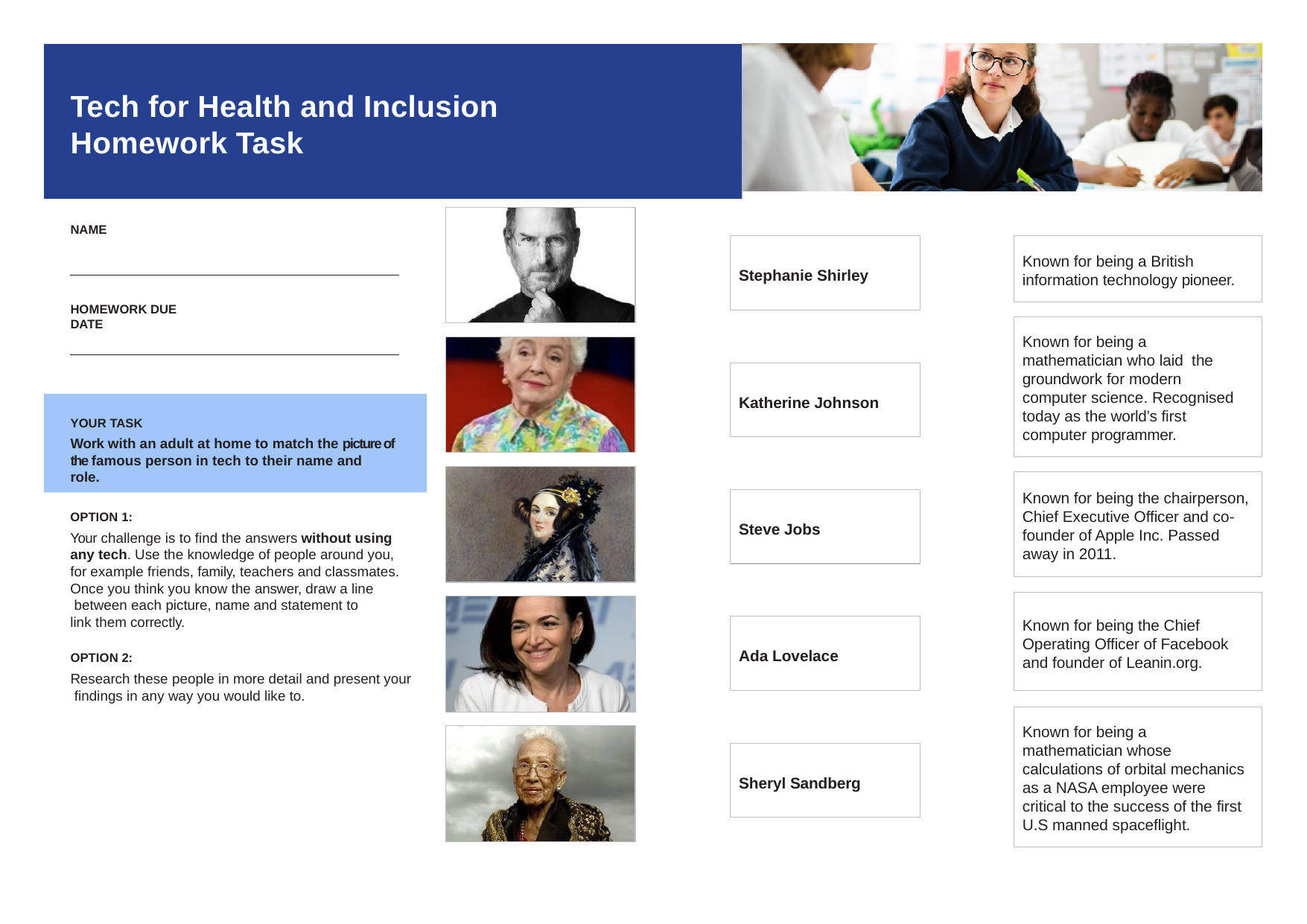

# Tech for Health and Inclusion  Homework Task

NAME
Known for being a British  information technology pioneer.

Stephanie Shirley

HOMEWORK DUE DATE
Known for being a  mathematician who laid  the groundwork for modern
computer science. Recognised  today as the world’s first  computer programmer.

Katherine Johnson

YOUR TASK
Work with an adult at home to match the picture of the famous person in tech to their name and role.

Known for being the chairperson,  Chief Executive Officer and co-  founder of Apple Inc. Passed  away in 2011.

Steve Jobs
OPTION 1:
Your challenge is to find the answers without using  any tech. Use the knowledge of people around you, for example friends, family, teachers and classmates.
Once you think you know the answer, draw a line  between each picture, name and statement to link them correctly.

Known for being the Chief  Operating Officer of Facebook  and founder of Leanin.org.

Ada Lovelace
OPTION 2:
Research these people in more detail and present your  findings in any way you would like to.
Known for being a  mathematician whose  calculations of orbital mechanics  as a NASA employee were  critical to the success of the first
U.S manned spaceflight.

Sheryl Sandberg